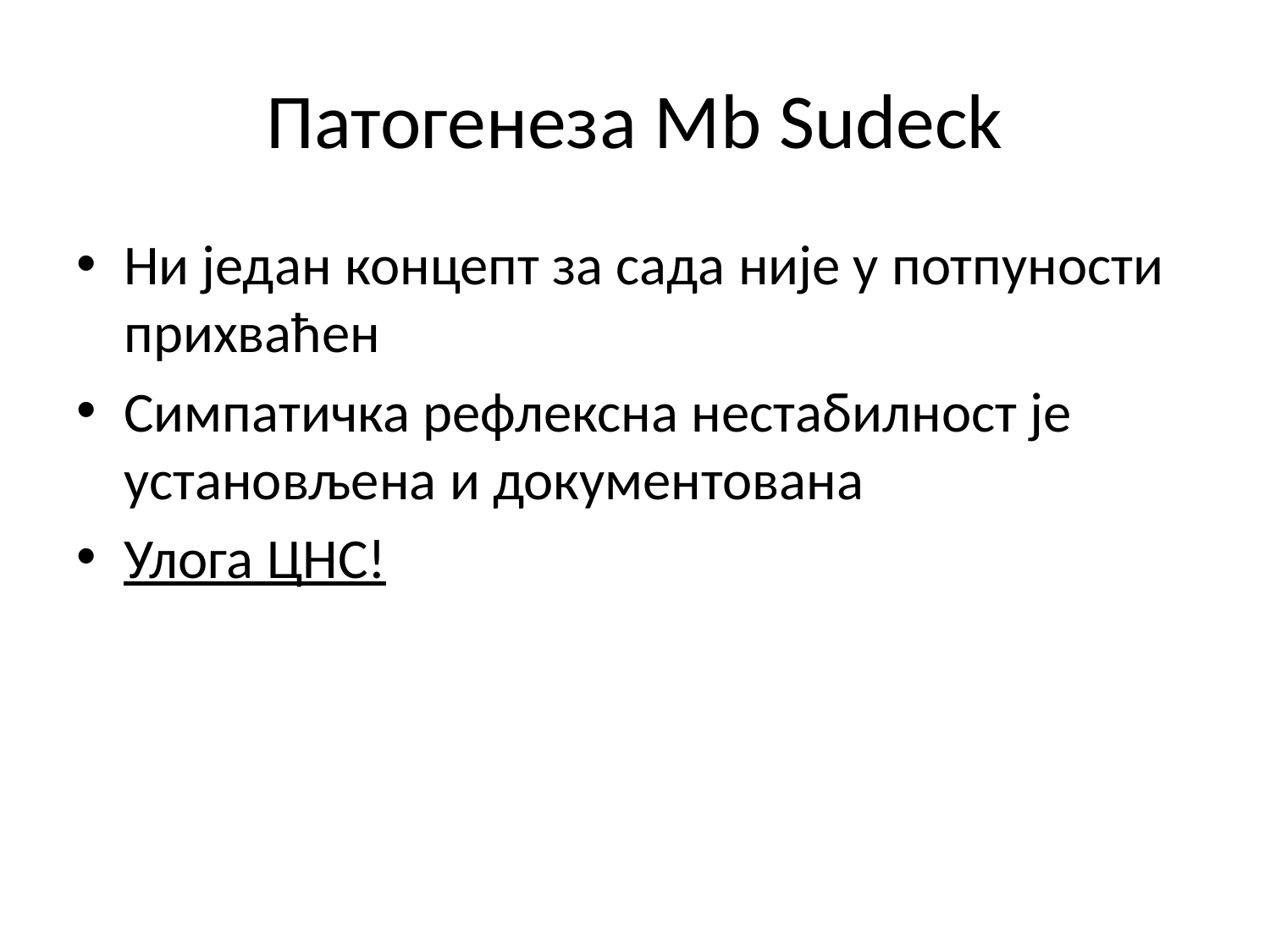

# Патогенезa Mb Sudeck
Ни један концепт за сада није у потпуности прихваћен
Симпатичка рефлексна нестабилност је установљена и документована
Улога ЦНС!